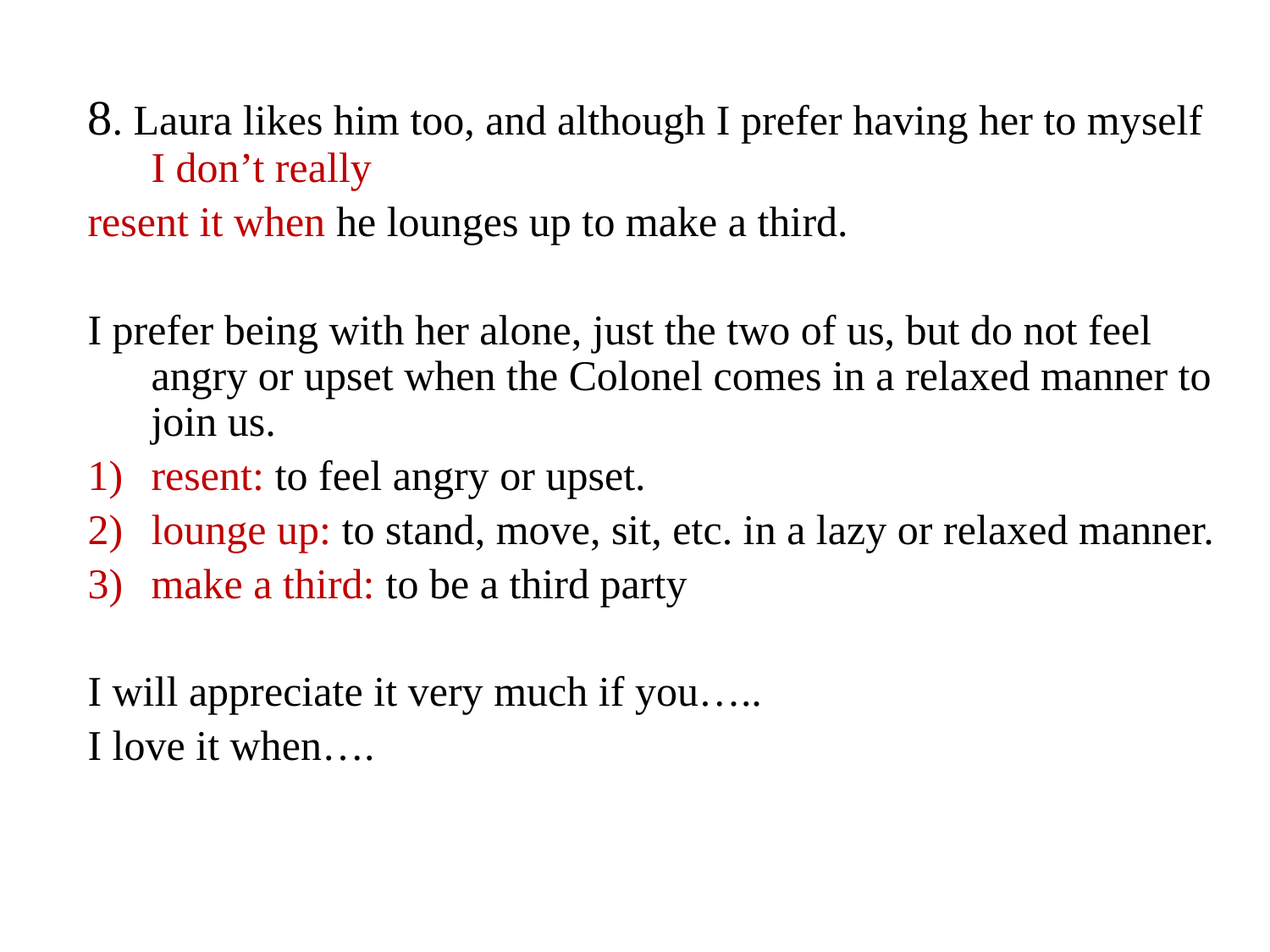

8. Laura likes him too, and although I prefer having her to myself I don’t really
resent it when he lounges up to make a third.

I prefer being with her alone, just the two of us, but do not feel angry or upset when the Colonel comes in a relaxed manner to join us.
resent: to feel angry or upset.
lounge up: to stand, move, sit, etc. in a lazy or relaxed manner.
make a third: to be a third party

I will appreciate it very much if you…..
I love it when….